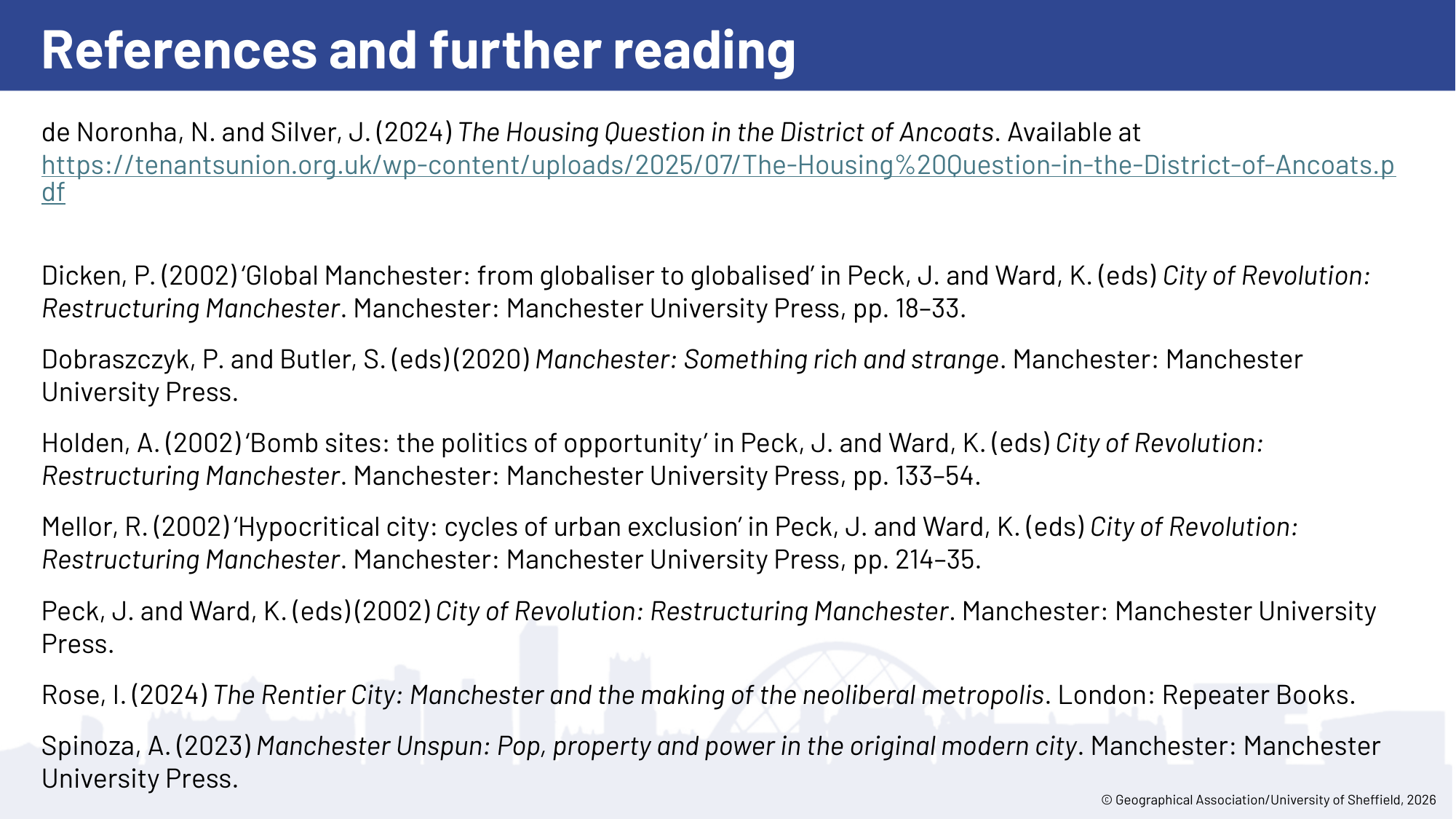

References and further reading
de Noronha, N. and Silver, J. (2024) The Housing Question in the District of Ancoats. Available at https://tenantsunion.org.uk/wp-content/uploads/2025/07/The-Housing%20Question-in-the-District-of-Ancoats.pdf
Dicken, P. (2002) ‘Global Manchester: from globaliser to globalised’ in Peck, J. and Ward, K. (eds) City of Revolution: Restructuring Manchester. Manchester: Manchester University Press, pp. 18–33.
Dobraszczyk, P. and Butler, S. (eds) (2020) Manchester: Something rich and strange. Manchester: Manchester University Press.
Holden, A. (2002) ‘Bomb sites: the politics of opportunity’ in Peck, J. and Ward, K. (eds) City of Revolution: Restructuring Manchester. Manchester: Manchester University Press, pp. 133–54.
Mellor, R. (2002) ‘Hypocritical city: cycles of urban exclusion’ in Peck, J. and Ward, K. (eds) City of Revolution: Restructuring Manchester. Manchester: Manchester University Press, pp. 214–35.
Peck, J. and Ward, K. (eds) (2002) City of Revolution: Restructuring Manchester. Manchester: Manchester University Press.
Rose, I. (2024) The Rentier City: Manchester and the making of the neoliberal metropolis. London: Repeater Books.
Spinoza, A. (2023) Manchester Unspun: Pop, property and power in the original modern city. Manchester: Manchester University Press.